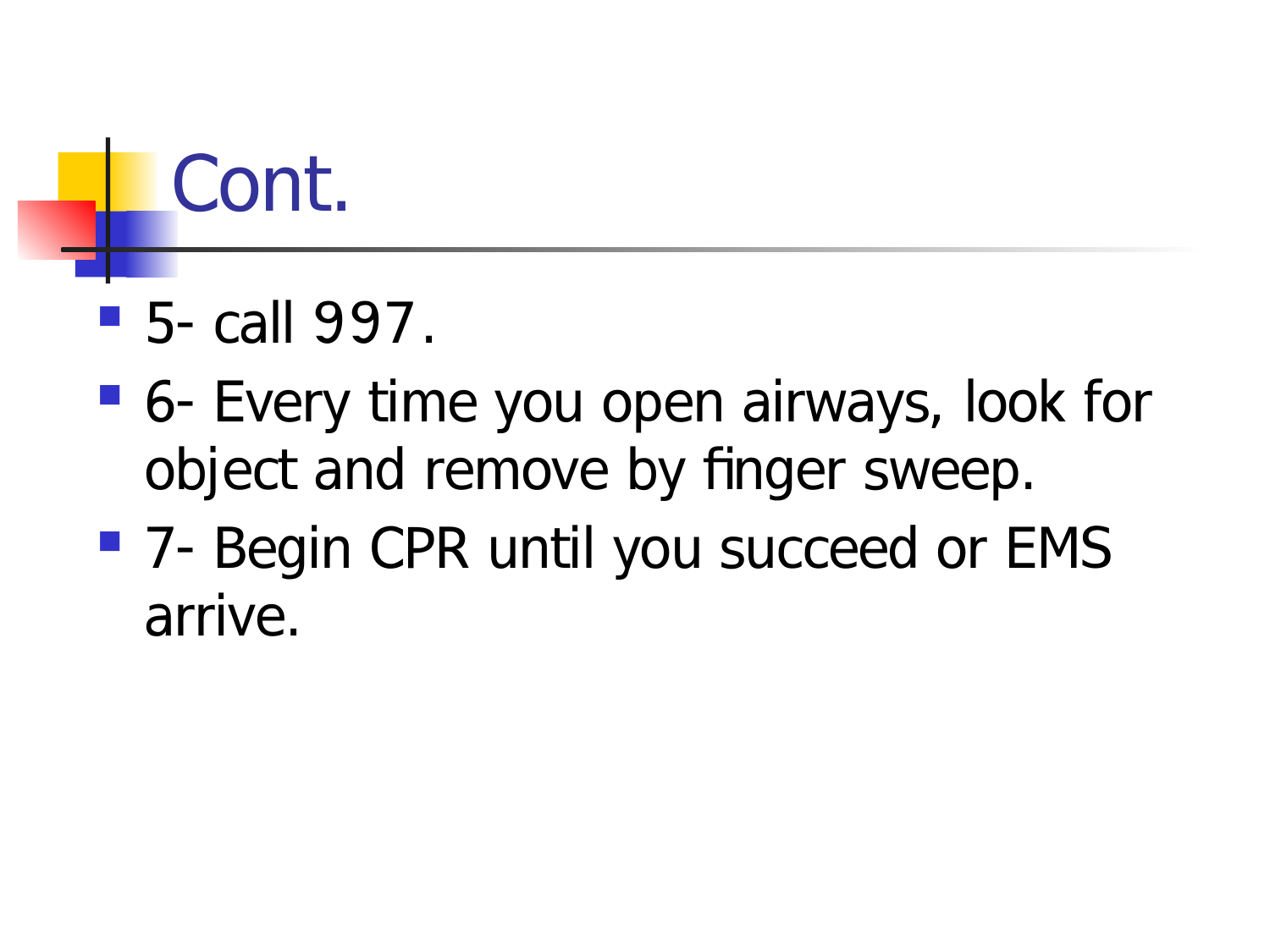

# Cont.
5- call 997.
6- Every time you open airways, look for object and remove by finger sweep.
7- Begin CPR until you succeed or EMS arrive.